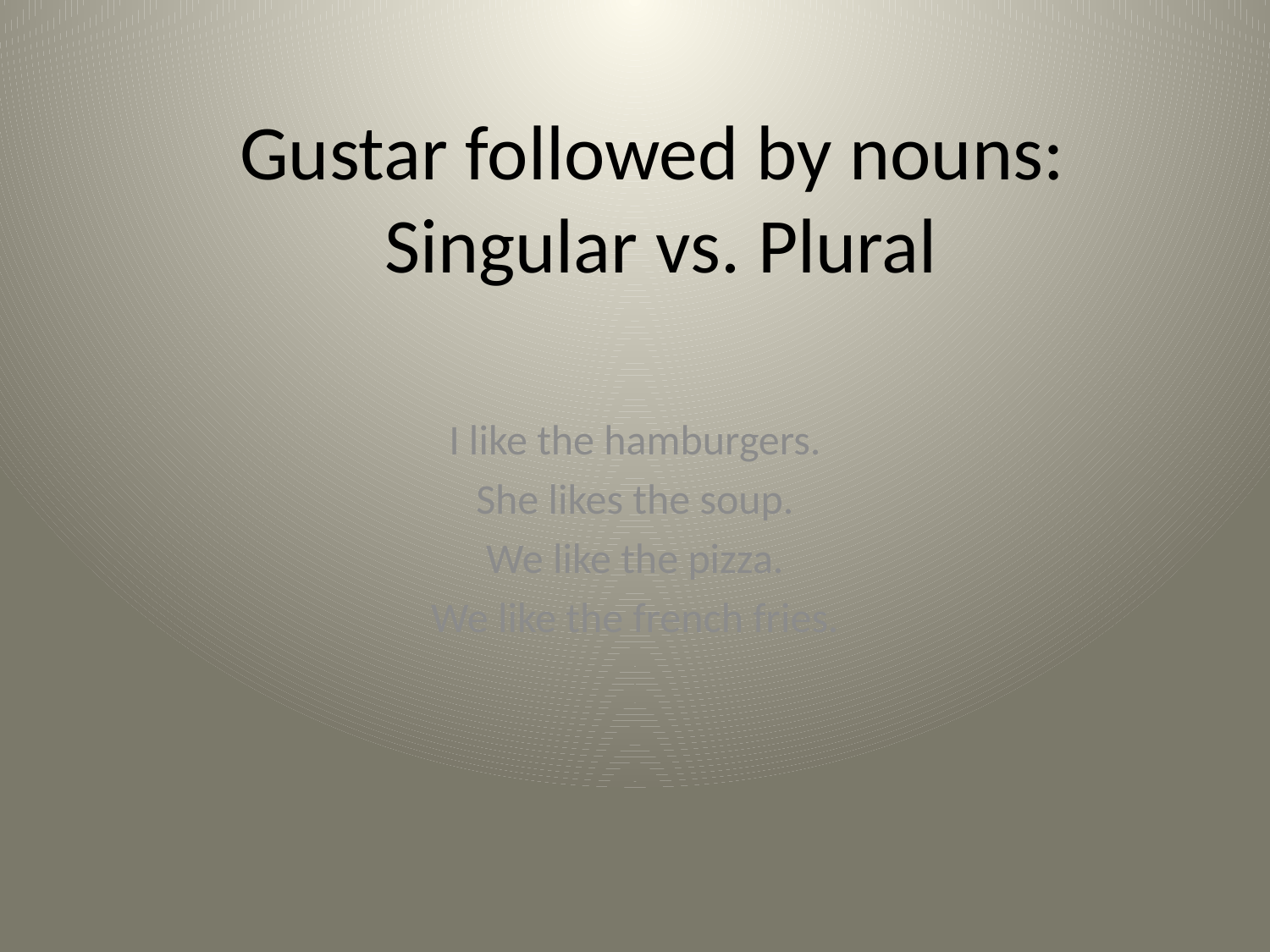

# Gustar followed by nouns:  Singular vs. Plural
I like the hamburgers.
She likes the soup.
We like the pizza.
We like the french fries.